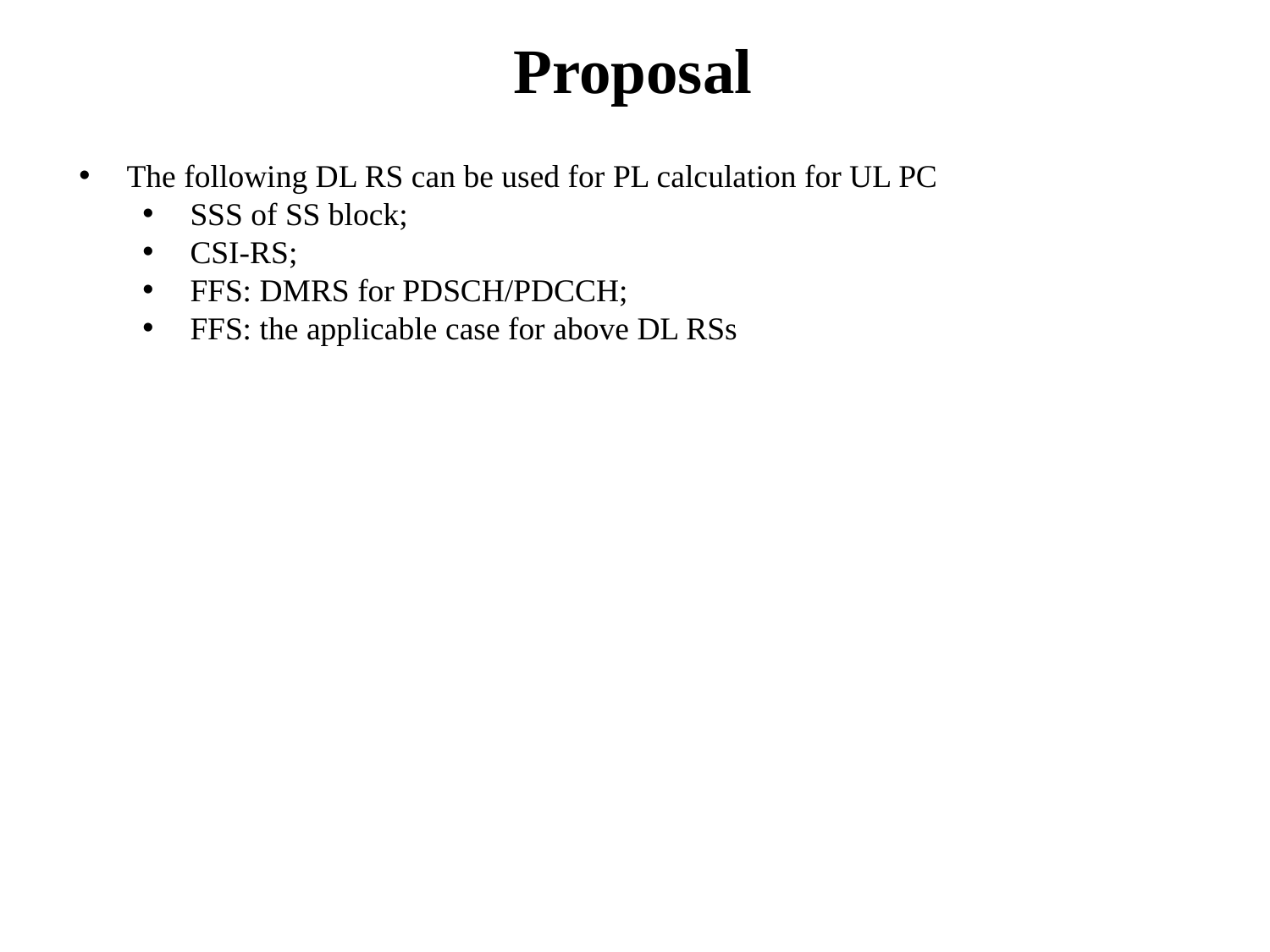

# Proposal

The following DL RS can be used for PL calculation for UL PC
SSS of SS block;
CSI-RS;
FFS: DMRS for PDSCH/PDCCH;
FFS: the applicable case for above DL RSs